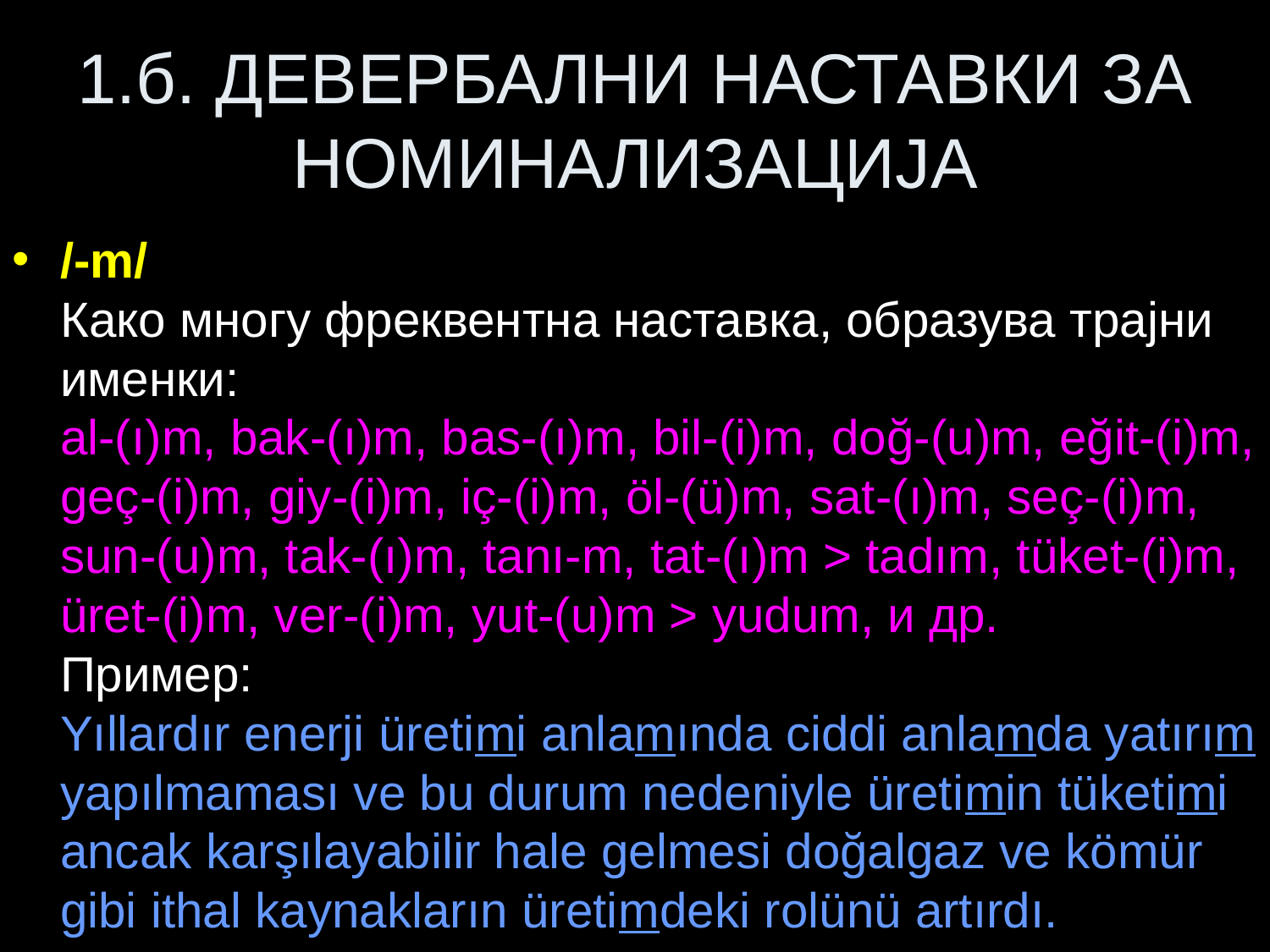

# 1.б. ДЕВЕРБАЛНИ НАСТАВКИ ЗА НОМИНАЛИЗАЦИЈА
/-m/
Како многу фреквентна наставка, образува трајни именки:
al-(ı)m, bak-(ı)m, bas-(ı)m, bil-(i)m, doğ-(u)m, eğit-(i)m, geç-(i)m, giy-(i)m, iç-(i)m, öl-(ü)m, sat-(ı)m, seç-(i)m, sun-(u)m, tak-(ı)m, tanı-m, tat-(ı)m > tadım, tüket-(i)m, üret-(i)m, ver-(i)m, yut-(u)m > yudum, и др.
Пример:
Yıllardır enerji üretimi anlamında ciddi anlamda yatırım yapılmaması ve bu durum nedeniyle üretimin tüketimi ancak karşılayabilir hale gelmesi doğalgaz ve kömür gibi ithal kaynakların üretimdeki rolünü artırdı.